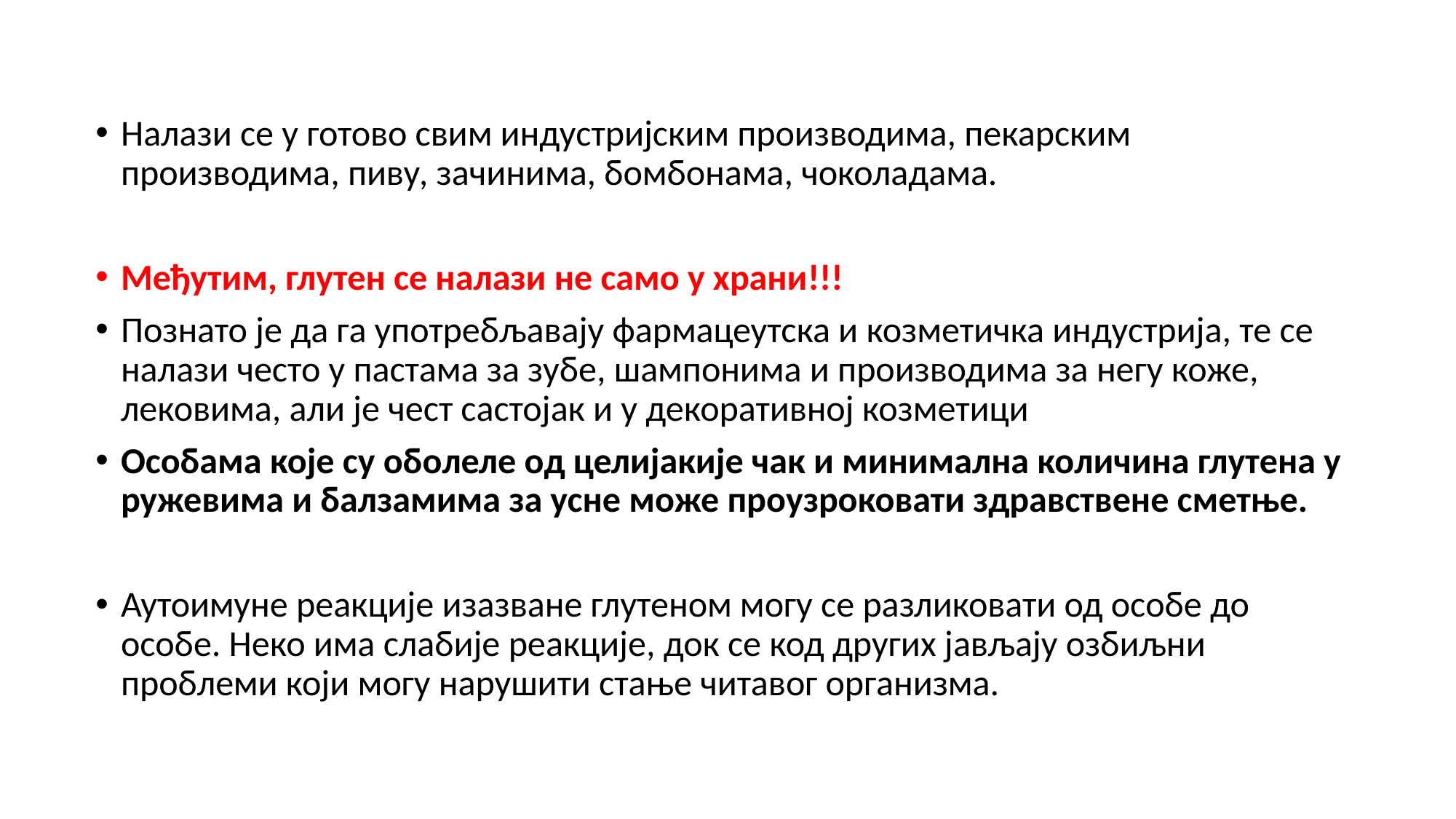

Налази се у готово свим индустријским производима, пекарским производима, пиву, зачинима, бомбонама, чоколадама.

Међутим, глутен се налази не само у храни!!!
Познато је да га употребљавају фармацеутска и козметичка индустрија, те се налази често у пастама за зубе, шампонима и производима за негу коже, лековима, али је чест састојак и у декоративној козметици
Особама које су оболеле од целијакије чак и минимална количина глутена у ружевима и балзамима за усне може проузроковати здравствене сметње.

Аутоимуне реакције изазване глутеном могу се разликовати од особе до особе. Неко има слабије реакције, док се код других јављају озбиљни проблеми који могу нарушити стање читавог организма.